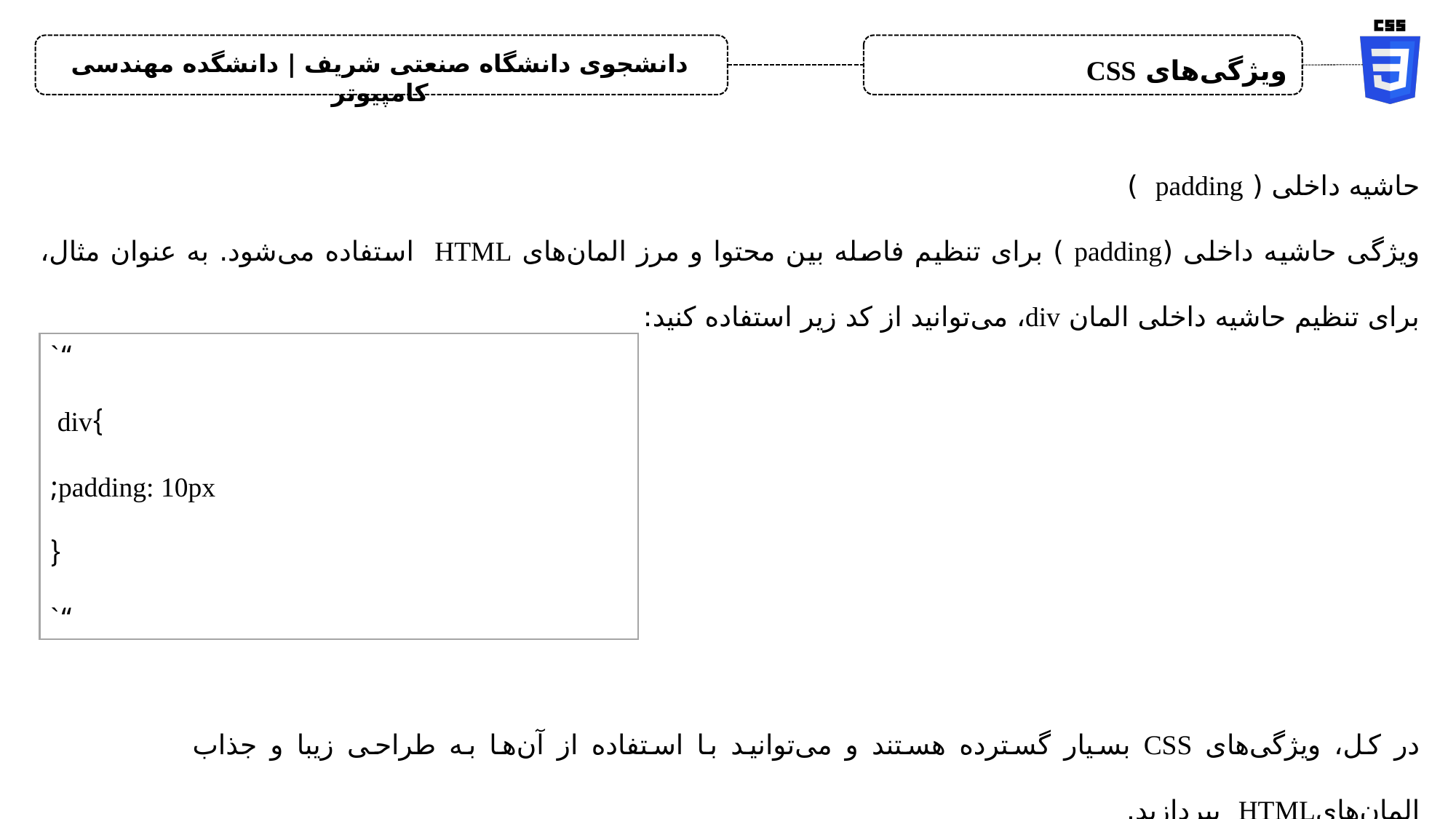

دانشجوی دانشگاه صنعتی شریف | دانشگده مهندسی کامپیوتر
ویژگی‌های CSS
حاشیه داخلی ( padding  )
ویژگی حاشیه داخلی (padding ) برای تنظیم فاصله بین محتوا و مرز المان‌های HTML  استفاده می‌شود. به عنوان مثال، برای تنظیم حاشیه داخلی المان div، می‌توانید از کد زیر استفاده کنید:
“`

}div

  padding: 10px;

{

“`
در کل، ویژگی‌های CSS بسیار گسترده هستند و می‌توانید با استفاده از آن‌ها به طراحی زیبا و جذاب المان‌هایHTML  بپردازید.